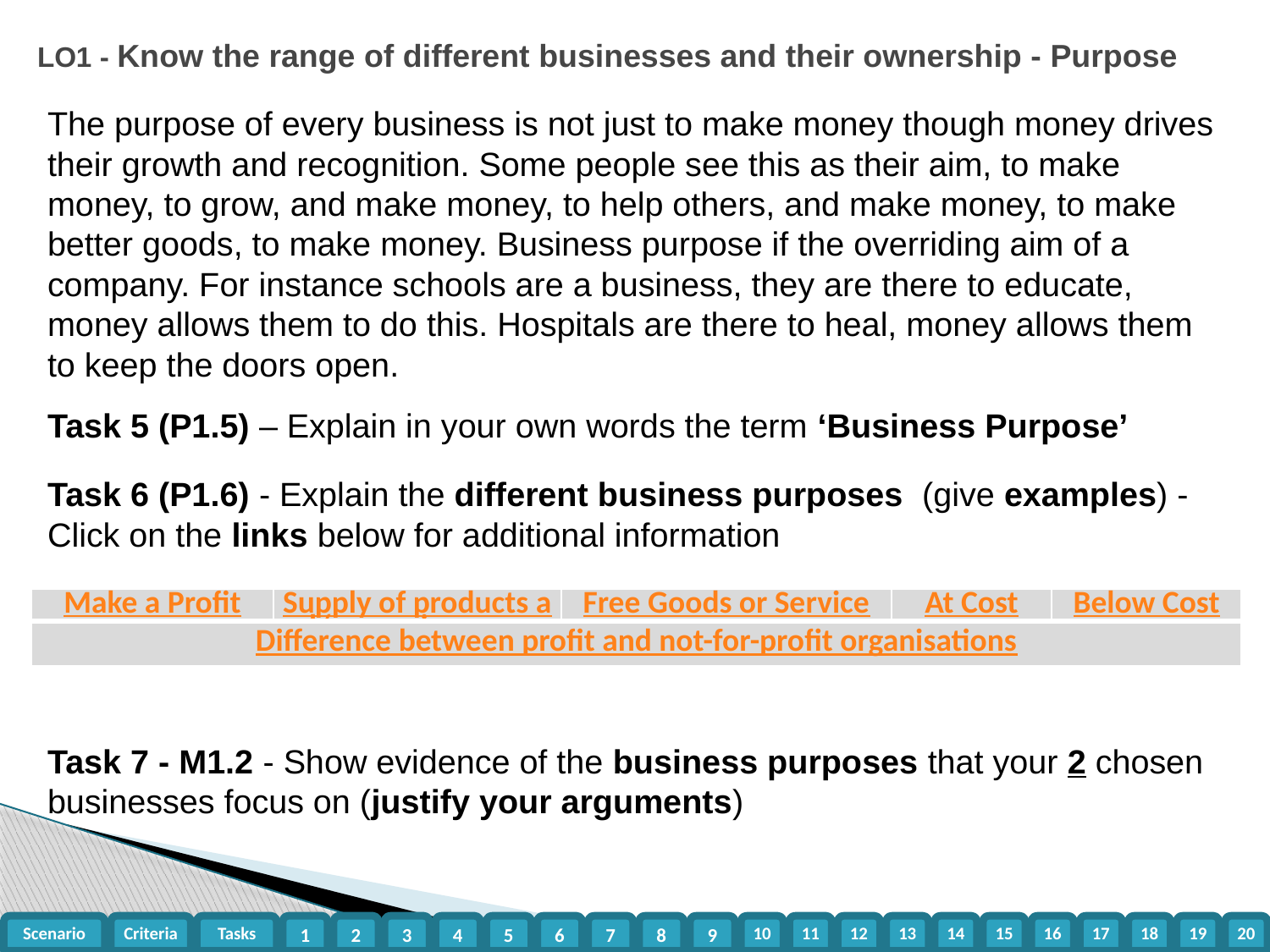

# LO1 - Know the range of different businesses and their ownership - Purpose
The purpose of every business is not just to make money though money drives their growth and recognition. Some people see this as their aim, to make money, to grow, and make money, to help others, and make money, to make better goods, to make money. Business purpose if the overriding aim of a company. For instance schools are a business, they are there to educate, money allows them to do this. Hospitals are there to heal, money allows them to keep the doors open.
Task 5 (P1.5) – Explain in your own words the term ‘Business Purpose’
Task 6 (P1.6) - Explain the different business purposes  (give examples) - Click on the links below for additional information

Task 7 - M1.2 - Show evidence of the business purposes that your 2 chosen businesses focus on (justify your arguments)
| Make a Profit | Supply of products and/or services | Free Goods or Service | At Cost | Below Cost |
| --- | --- | --- | --- | --- |
| Difference between profit and not-for-profit organisations |  |  |  |  |